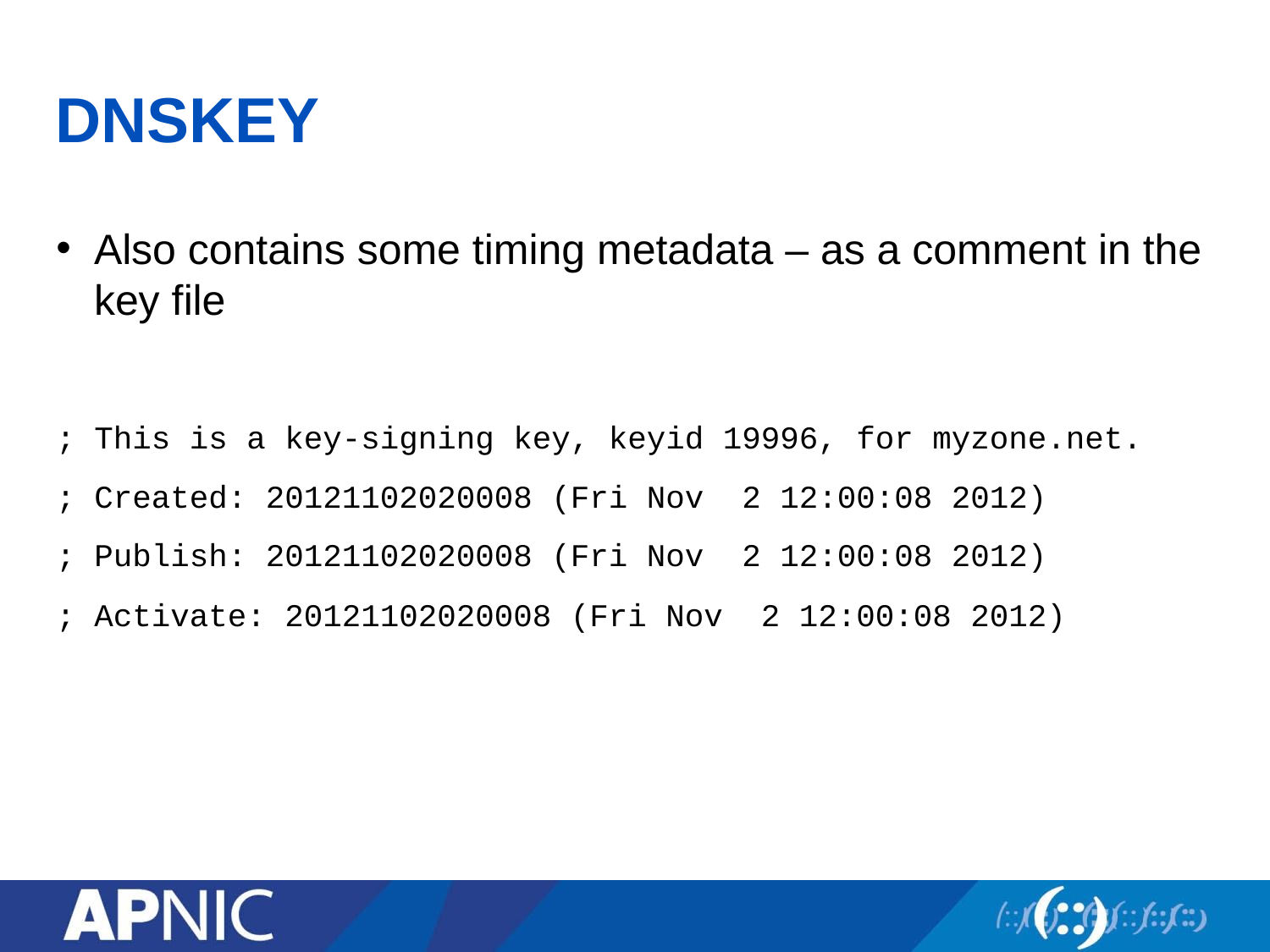

# DNSKEY
Also contains some timing metadata – as a comment in the key file

; This is a key-signing key, keyid 19996, for myzone.net.
; Created: 20121102020008 (Fri Nov  2 12:00:08 2012)
; Publish: 20121102020008 (Fri Nov  2 12:00:08 2012)
; Activate: 20121102020008 (Fri Nov  2 12:00:08 2012)